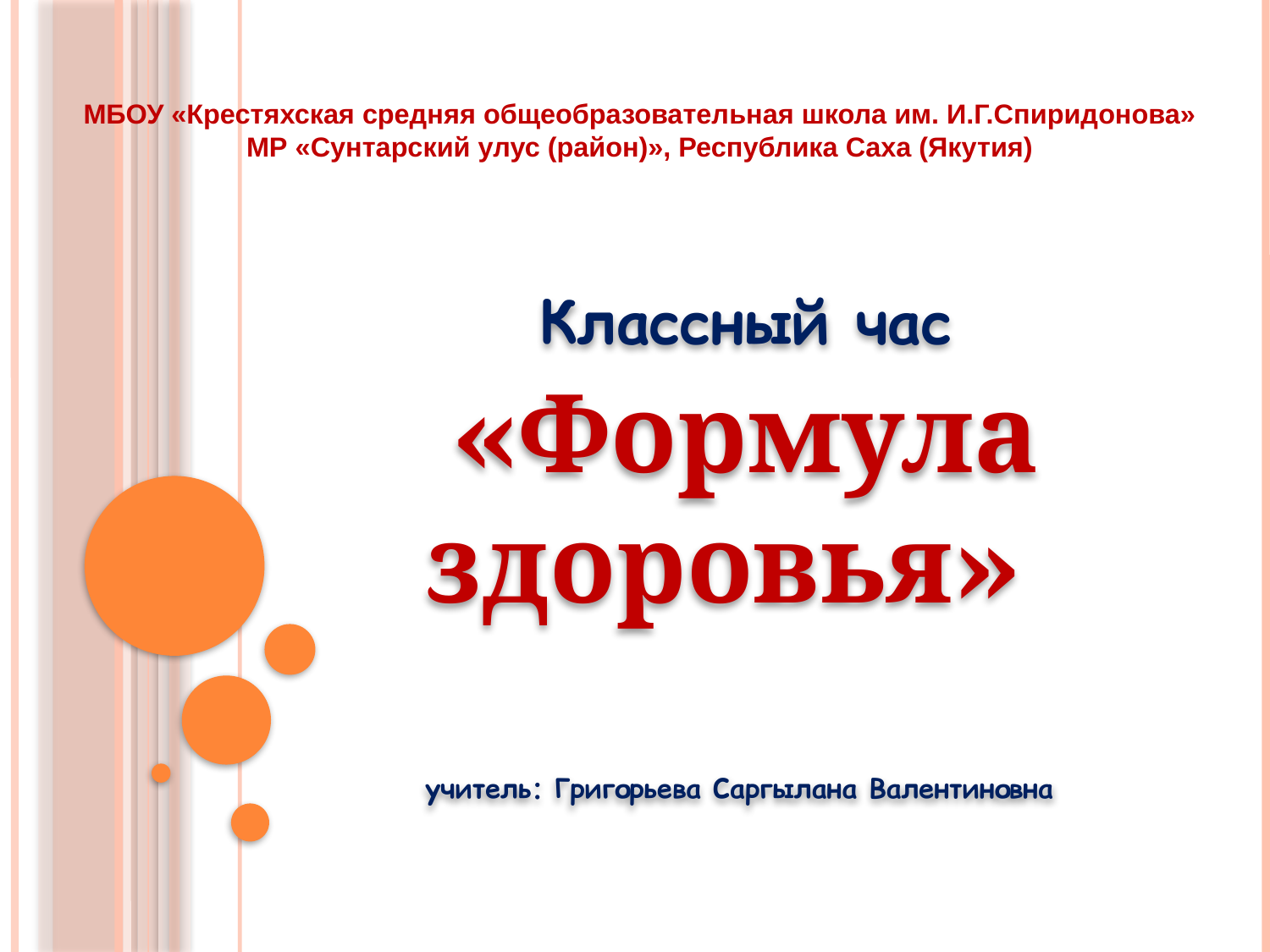

# МБОУ «Крестяхская средняя общеобразовательная школа им. И.Г.Спиридонова» МР «Сунтарский улус (район)», Республика Саха (Якутия)
Классный час
«Формула здоровья»

учитель: Григорьева Саргылана Валентиновна